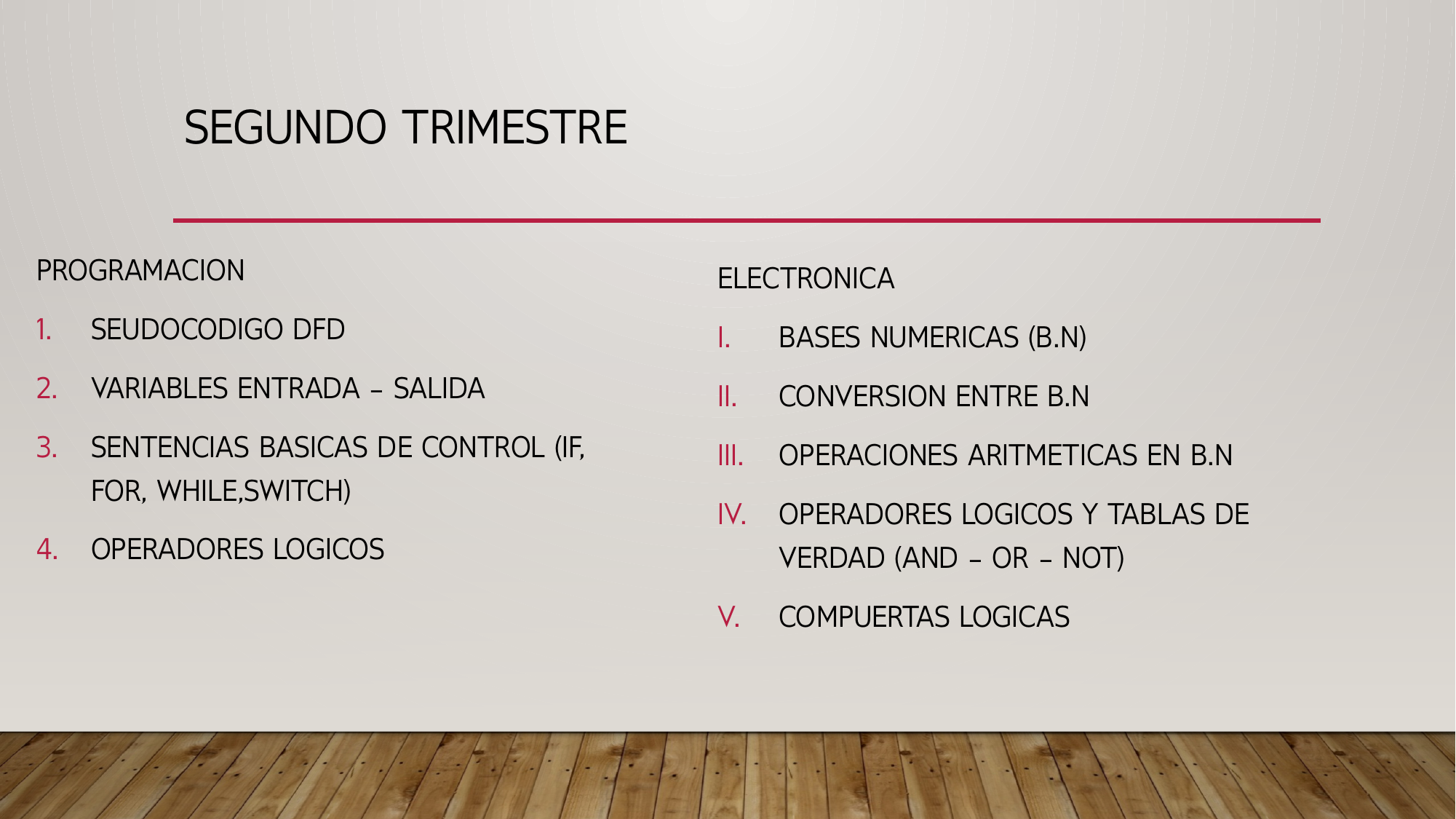

# SEGUNDO TRIMESTRE
PROGRAMACION
SEUDOCODIGO DFD
VARIABLES ENTRADA – SALIDA
SENTENCIAS BASICAS DE CONTROL (IF, FOR, WHILE,SWITCH)
OPERADORES LOGICOS
ELECTRONICA
BASES NUMERICAS (B.N)
CONVERSION ENTRE B.N
OPERACIONES ARITMETICAS EN B.N
OPERADORES LOGICOS Y TABLAS DE VERDAD (AND – OR – NOT)
COMPUERTAS LOGICAS